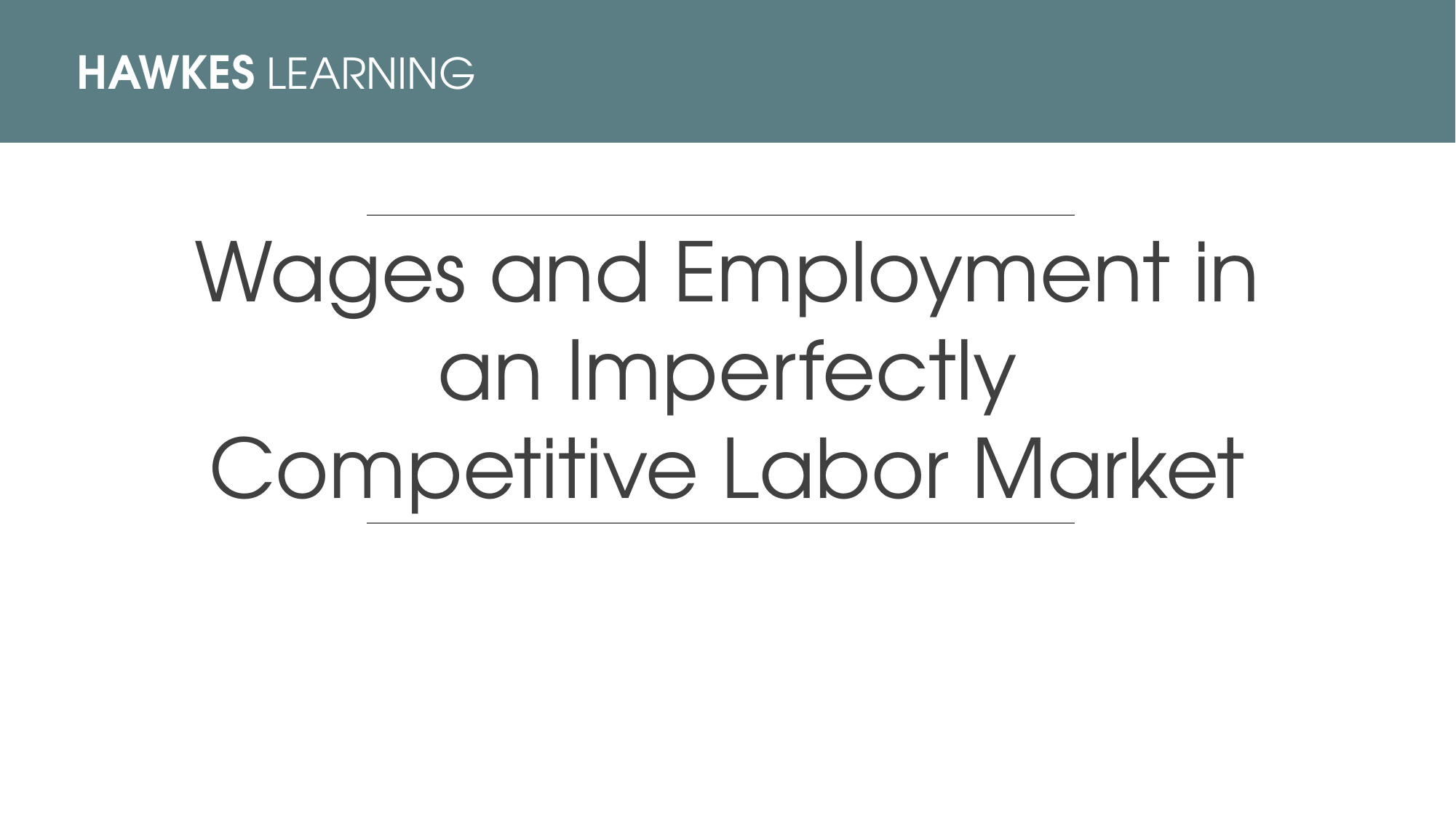

HAWKES LEARNING
Wages and Employment in an Imperfectly Competitive Labor Market